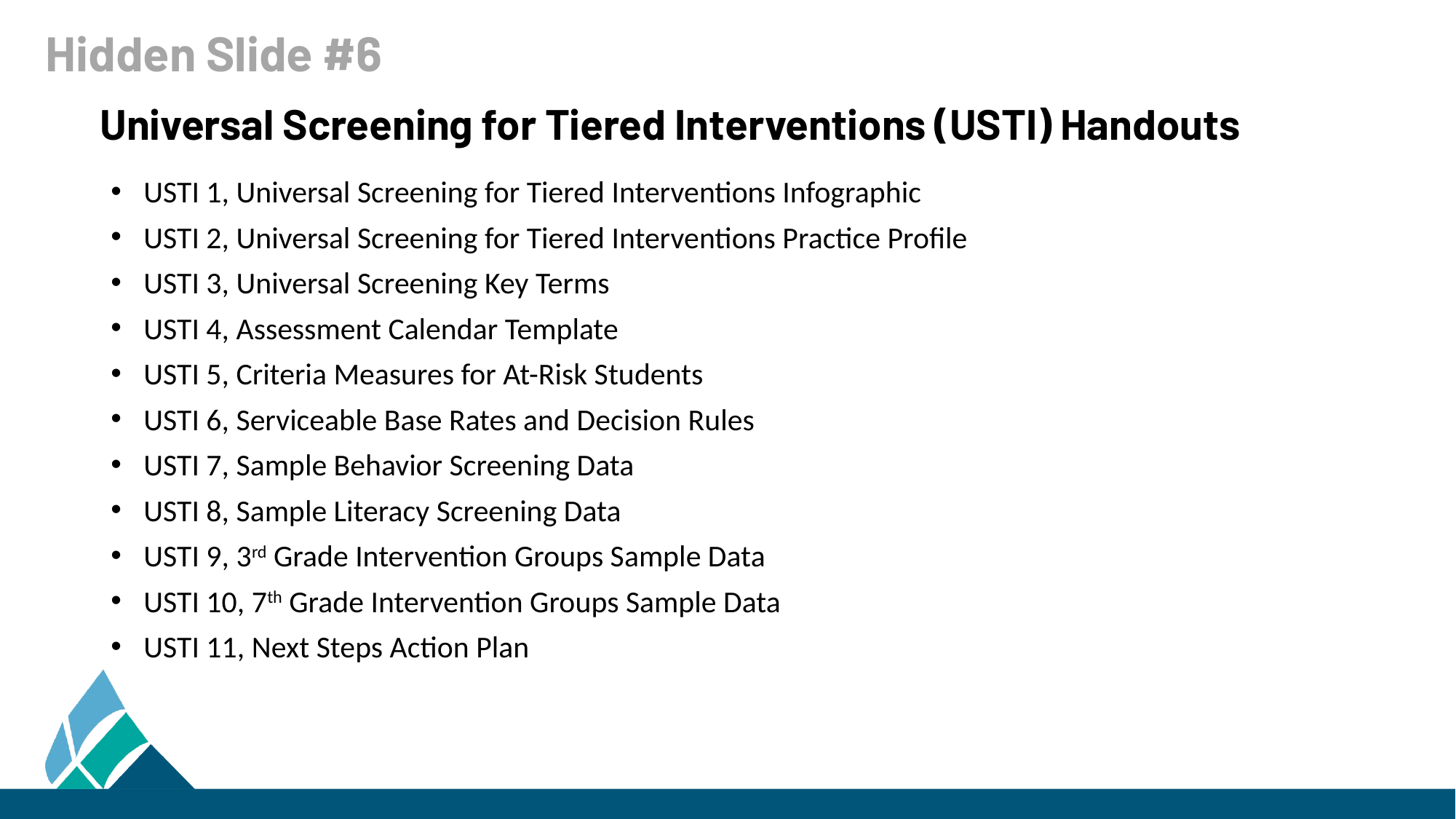

# Hidden Slide #6
Universal Screening for Tiered Interventions (USTI) Handouts
USTI 1, Universal Screening for Tiered Interventions Infographic
USTI 2, Universal Screening for Tiered Interventions Practice Profile
USTI 3, Universal Screening Key Terms
USTI 4, Assessment Calendar Template
USTI 5, Criteria Measures for At-Risk Students
USTI 6, Serviceable Base Rates and Decision Rules
USTI 7, Sample Behavior Screening Data
USTI 8, Sample Literacy Screening Data
USTI 9, 3rd Grade Intervention Groups Sample Data
USTI 10, 7th Grade Intervention Groups Sample Data
USTI 11, Next Steps Action Plan